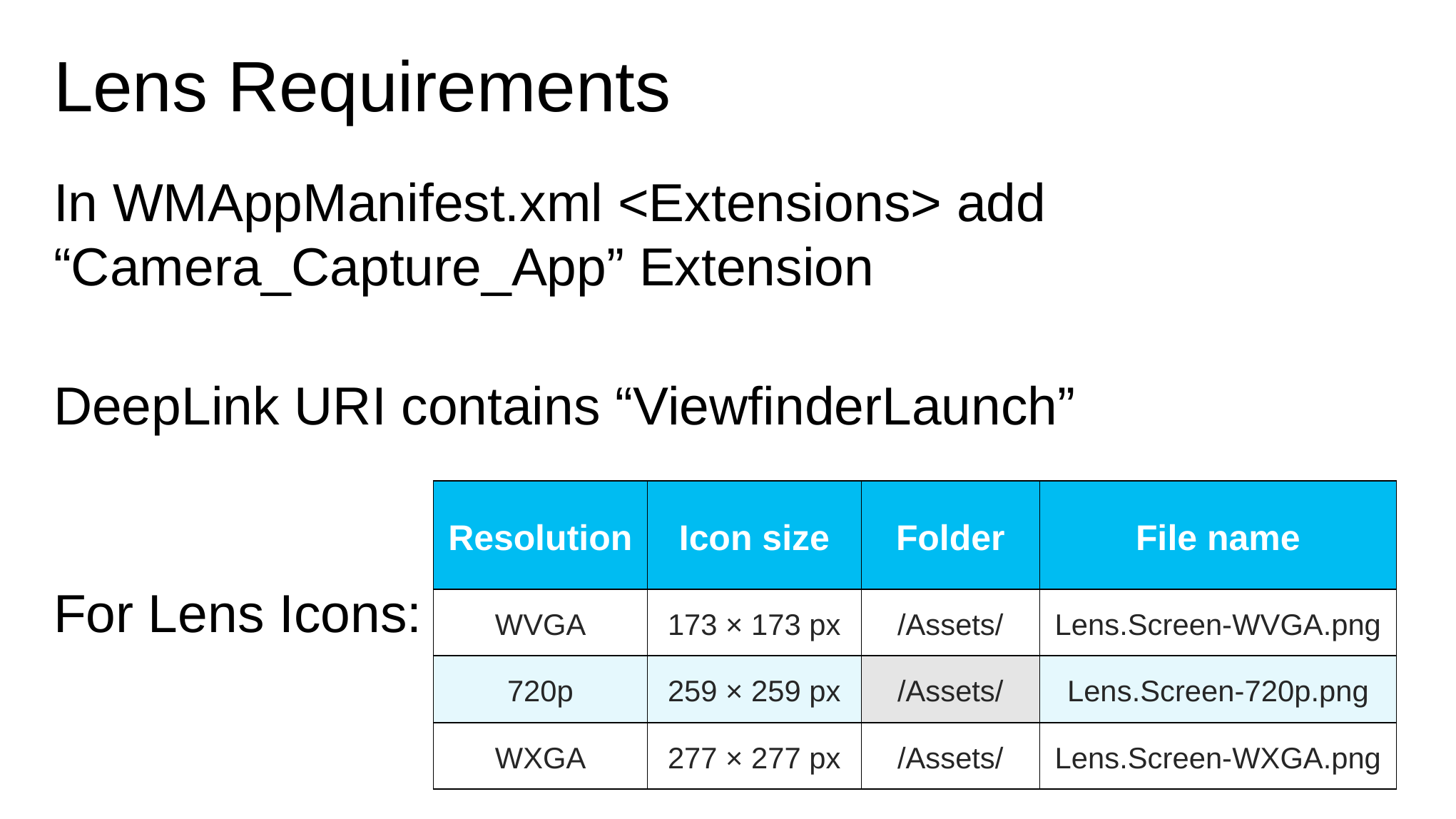

# Lens Requirements
In WMAppManifest.xml <Extensions> add “Camera_Capture_App” Extension
DeepLink URI contains “ViewfinderLaunch”

For Lens Icons:
| Resolution | Icon size | Folder | File name |
| --- | --- | --- | --- |
| WVGA | 173 × 173 px | /Assets/ | Lens.Screen-WVGA.png |
| 720p | 259 × 259 px | /Assets/ | Lens.Screen-720p.png |
| WXGA | 277 × 277 px | /Assets/ | Lens.Screen-WXGA.png |